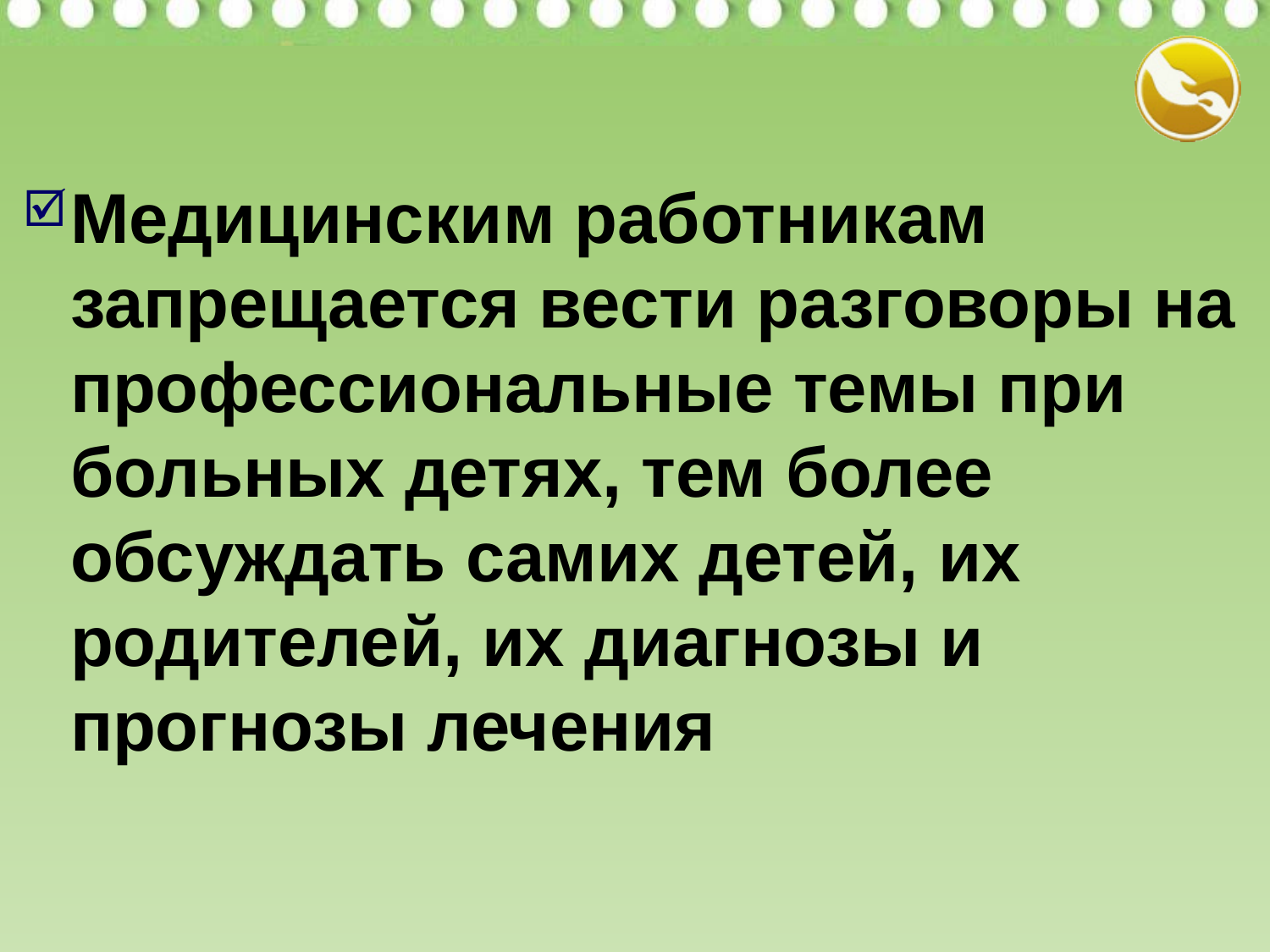

Медицинским работникам запрещается вести разговоры на профессиональные темы при больных детях, тем более обсуждать самих детей, их родителей, их диагнозы и прогнозы лечения